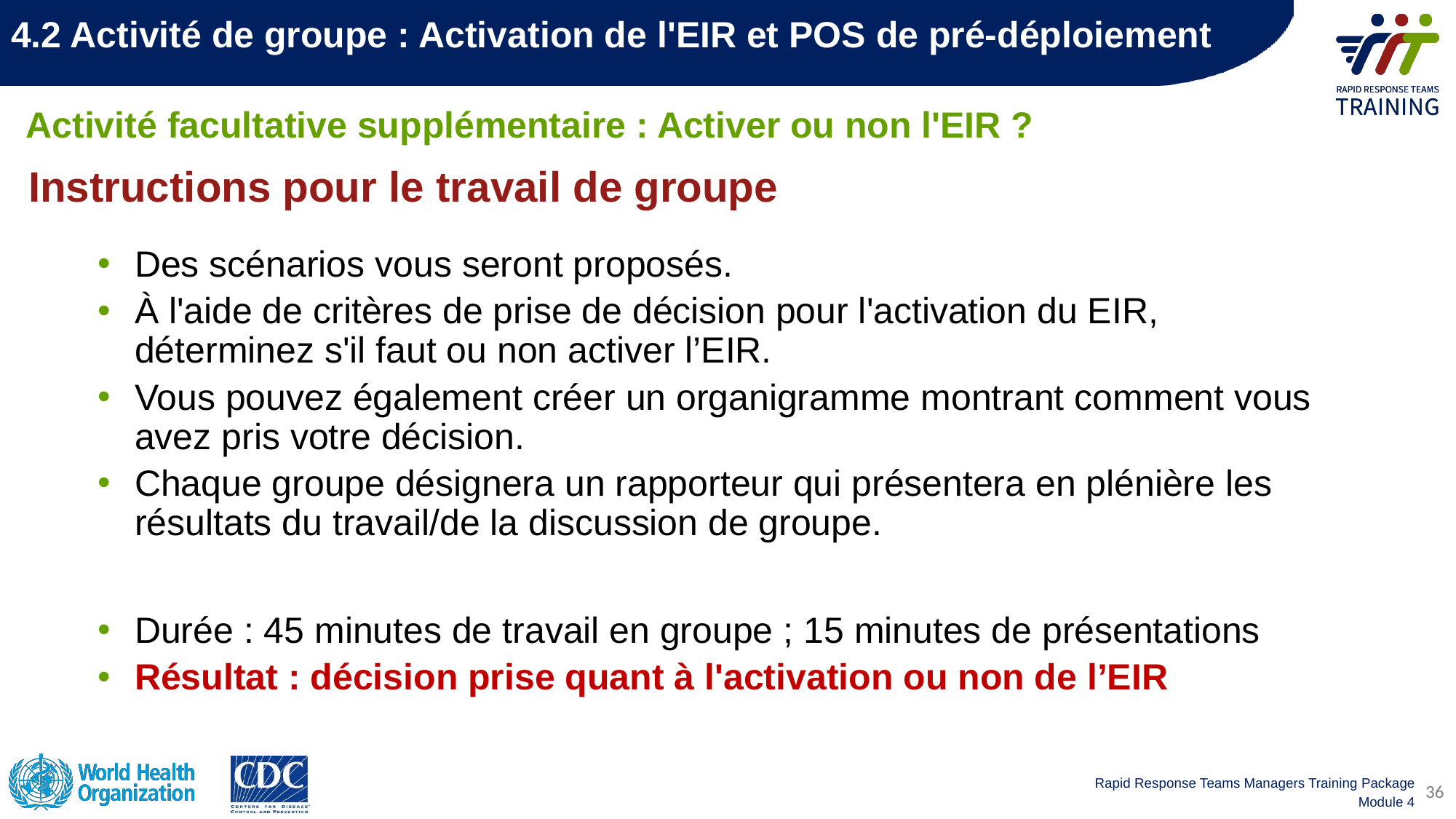

4.2 Activité de groupe : Activation de l'EIR et POS de pré-déploiement
# Activité facultative supplémentaire : Activer ou non l'EIR ?
Instructions pour le travail de groupe
Des scénarios vous seront proposés.
À l'aide de critères de prise de décision pour l'activation du EIR, déterminez s'il faut ou non activer l’EIR.
Vous pouvez également créer un organigramme montrant comment vous avez pris votre décision.
Chaque groupe désignera un rapporteur qui présentera en plénière les résultats du travail/de la discussion de groupe.

Durée : 45 minutes de travail en groupe ; 15 minutes de présentations
Résultat : décision prise quant à l'activation ou non de l’EIR
36